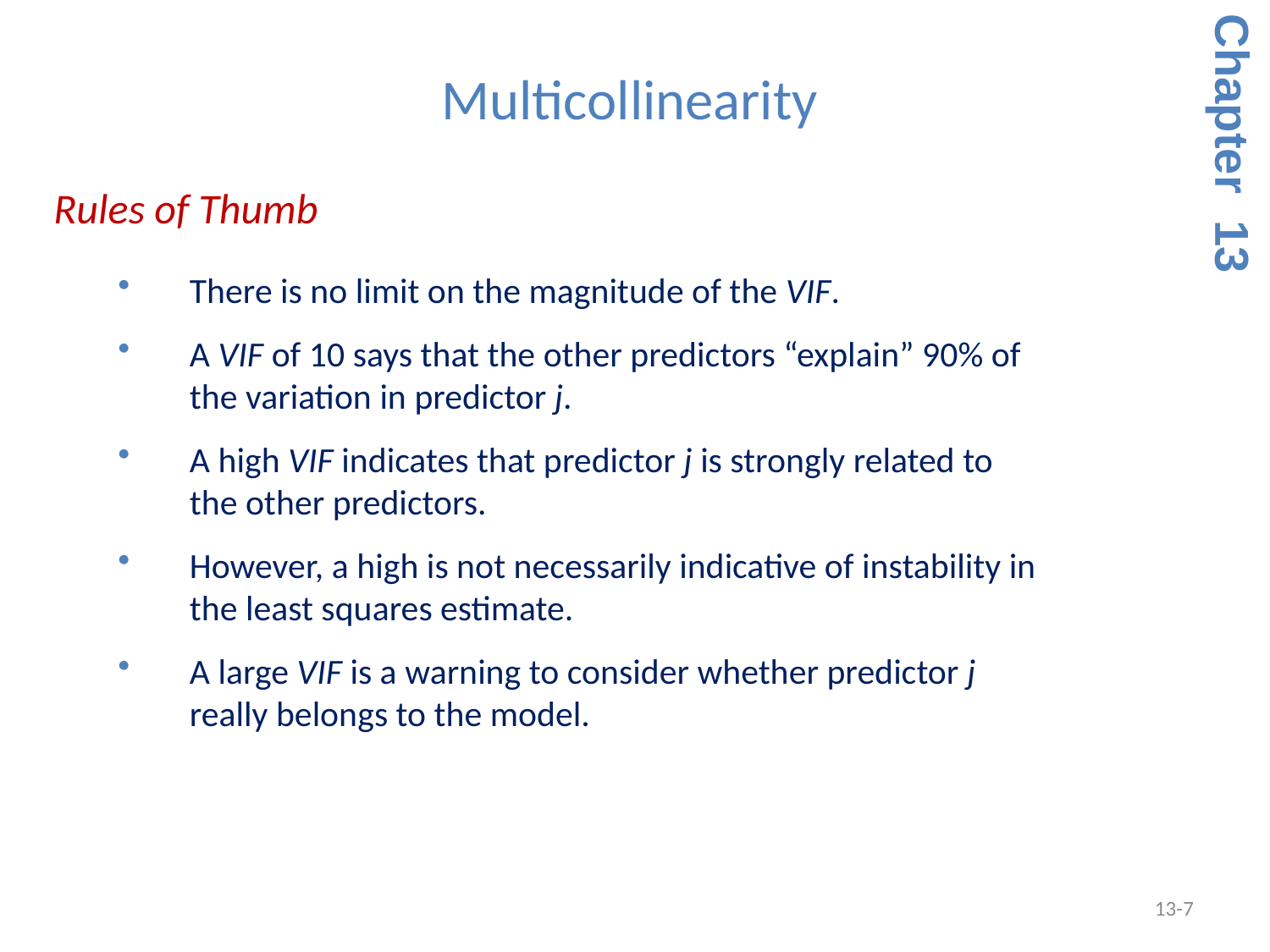

Multicollinearity
Chapter  13
 Rules of Thumb
There is no limit on the magnitude of the VIF.
A VIF of 10 says that the other predictors “explain” 90% of the variation in predictor j.
A high VIF indicates that predictor j is strongly related to the other predictors.
However, a high is not necessarily indicative of instability in the least squares estimate.
A large VIF is a warning to consider whether predictor j really belongs to the model.
13-7